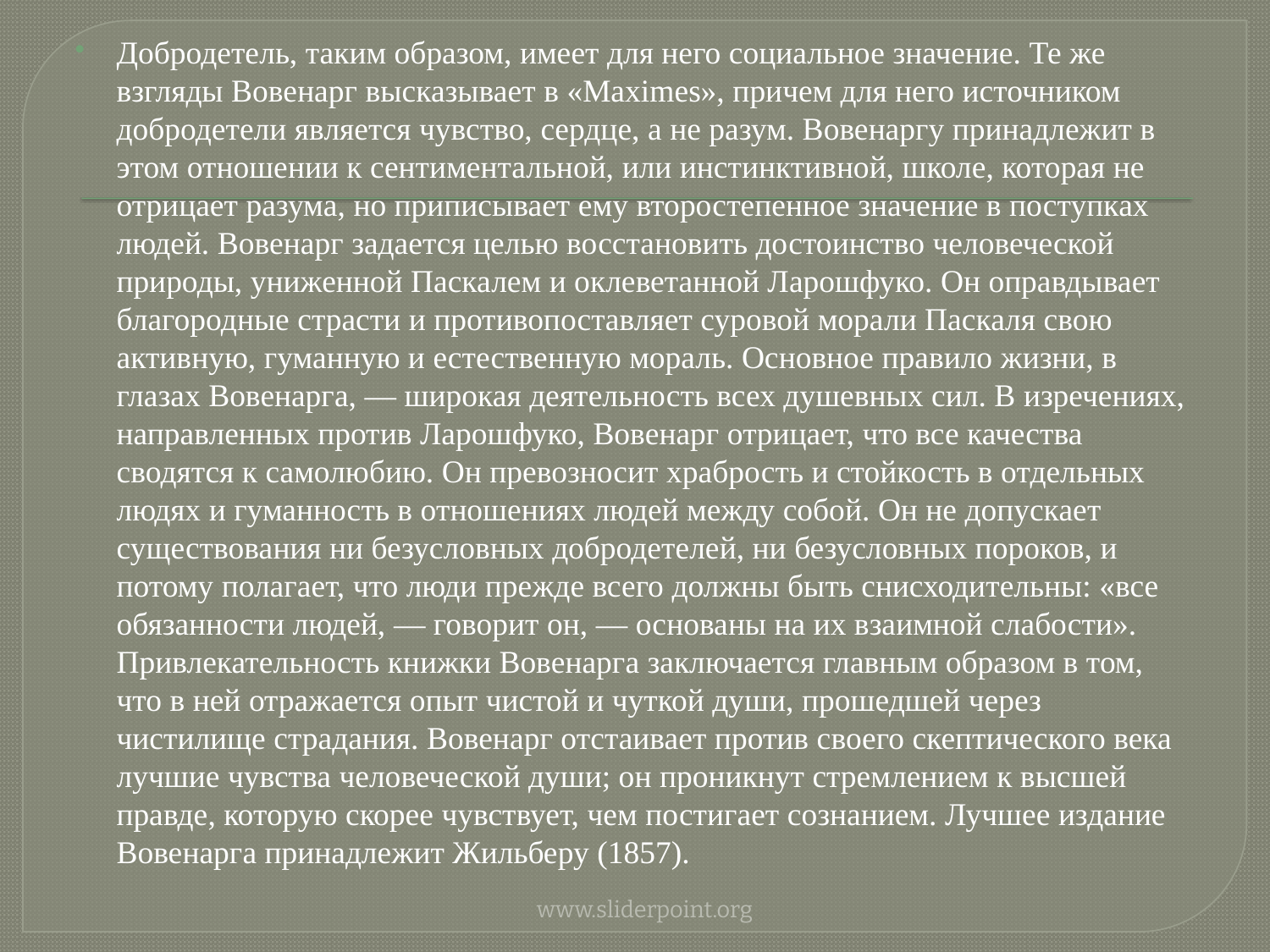

Добродетель, таким образом, имеет для него социальное значение. Те же взгляды Вовенарг высказывает в «Maximes», причем для него источником добродетели является чувство, сердце, а не разум. Вовенаргу принадлежит в этом отношении к сентиментальной, или инстинктивной, школе, которая не отрицает разума, но приписывает ему второстепенное значение в поступках людей. Вовенарг задается целью восстановить достоинство человеческой природы, униженной Паскалем и оклеветанной Ларошфуко. Он оправдывает благородные страсти и противопоставляет суровой морали Паскаля свою активную, гуманную и естественную мораль. Основное правило жизни, в глазах Вовенарга, — широкая деятельность всех душевных сил. В изречениях, направленных против Ларошфуко, Вовенарг отрицает, что все качества сводятся к самолюбию. Он превозносит храбрость и стойкость в отдельных людях и гуманность в отношениях людей между собой. Он не допускает существования ни безусловных добродетелей, ни безусловных пороков, и потому полагает, что люди прежде всего должны быть снисходительны: «все обязанности людей, — говорит он, — основаны на их взаимной слабости». Привлекательность книжки Вовенарга заключается главным образом в том, что в ней отражается опыт чистой и чуткой души, прошедшей через чистилище страдания. Вовенарг отстаивает против своего скептического века лучшие чувства человеческой души; он проникнут стремлением к высшей правде, которую скорее чувствует, чем постигает сознанием. Лучшее издание Вовенарга принадлежит Жильберу (1857).
#
www.sliderpoint.org